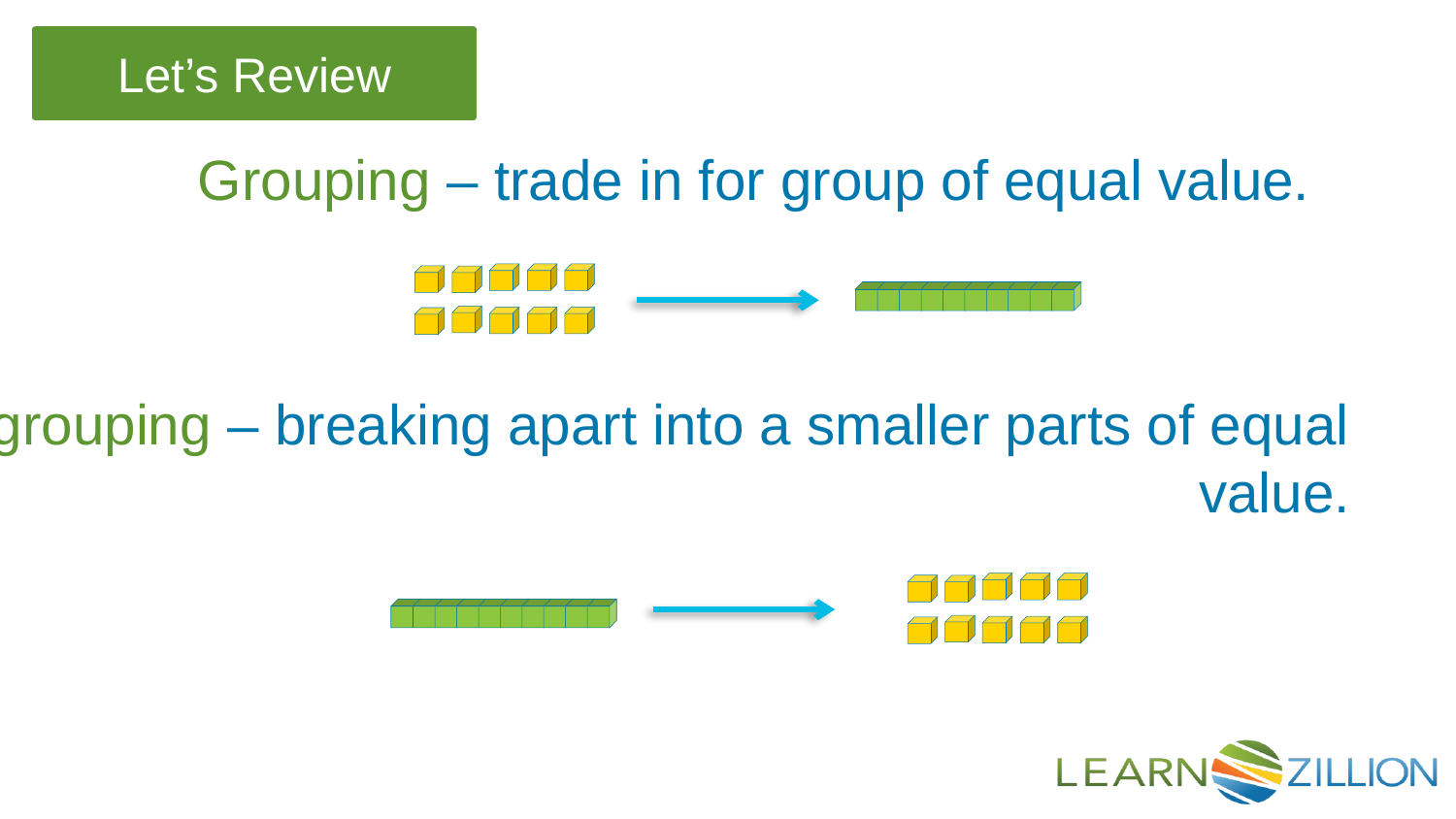

Grouping – trade in for group of equal value.

Ungrouping – breaking apart into a smaller parts of equal value.